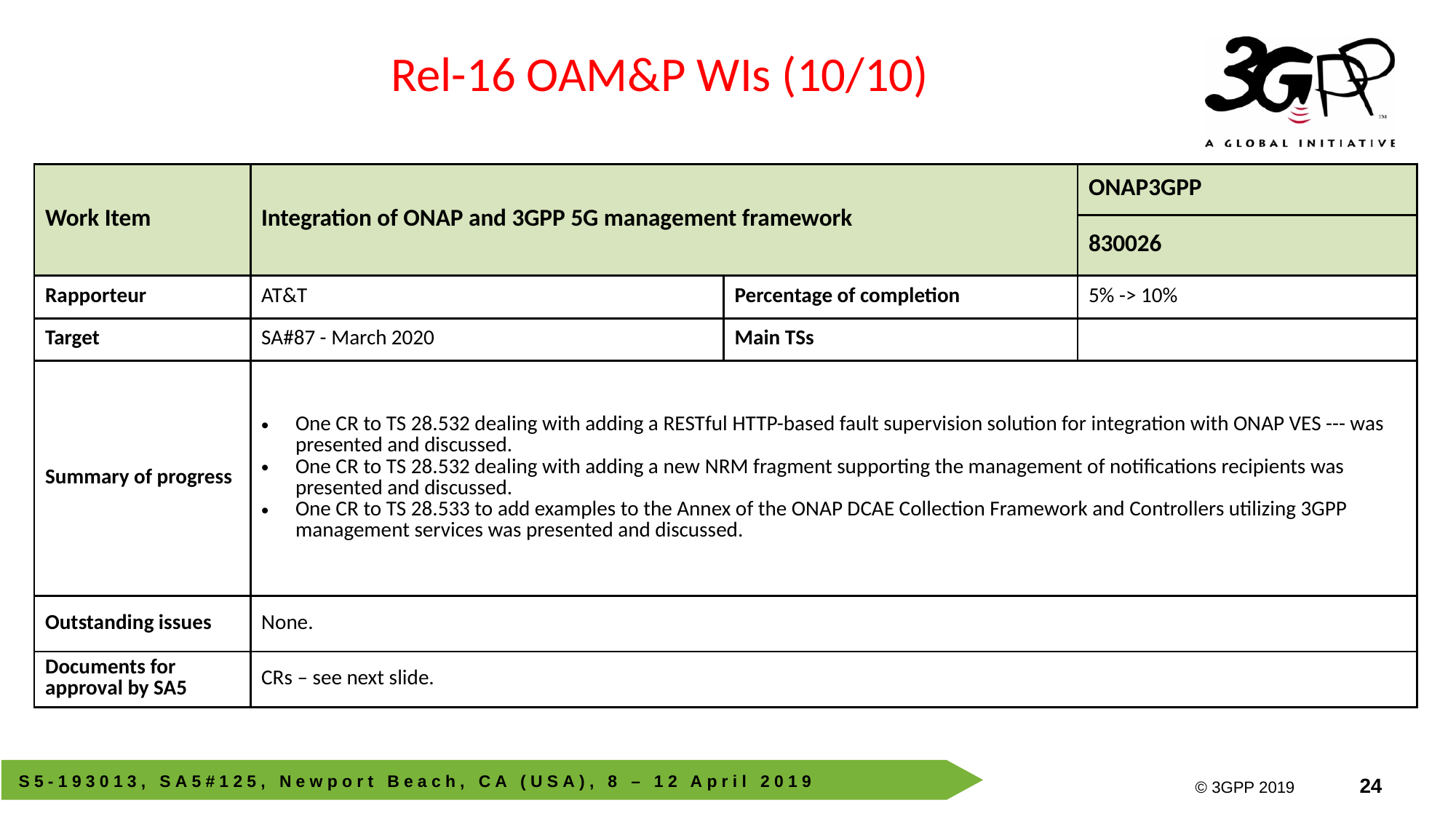

Rel-16 OAM&P WIs (10/10)
| Work Item | Integration of ONAP and 3GPP 5G management framework |  | ONAP3GPP |
| --- | --- | --- | --- |
|  |  |  | 830026 |
| Rapporteur | AT&T | Percentage of completion | 5% -> 10% |
| Target | SA#87 - March 2020 | Main TSs |  |
| Summary of progress | One CR to TS 28.532 dealing with adding a RESTful HTTP-based fault supervision solution for integration with ONAP VES --- was presented and discussed. One CR to TS 28.532 dealing with adding a new NRM fragment supporting the management of notifications recipients was presented and discussed. One CR to TS 28.533 to add examples to the Annex of the ONAP DCAE Collection Framework and Controllers utilizing 3GPP management services was presented and discussed. |  |  |
| Outstanding issues | None. |  |  |
| Documents for approval by SA5 | CRs – see next slide. |  |  |